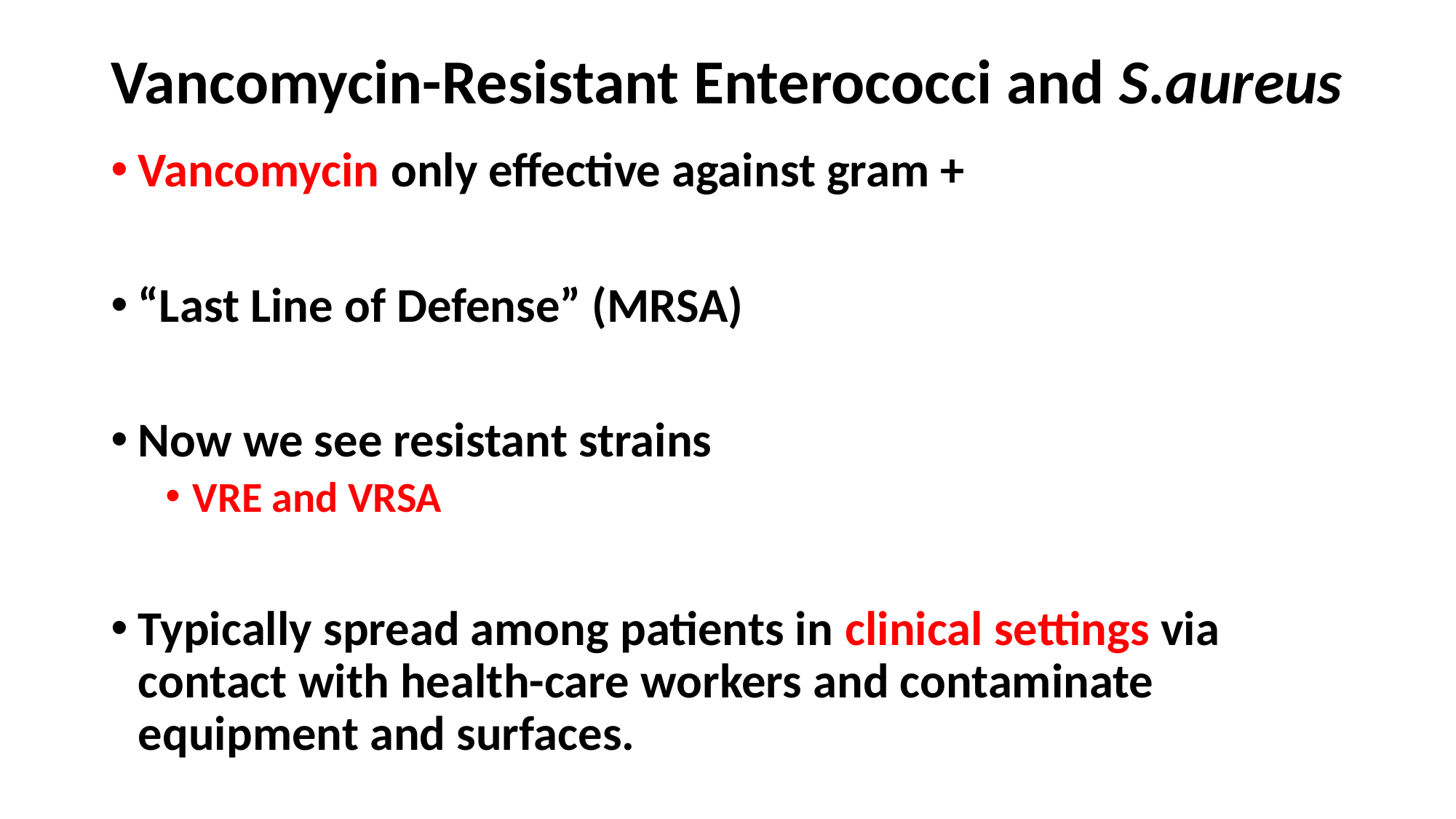

# Vancomycin-Resistant Enterococci and S.aureus
Vancomycin only effective against gram +

“Last Line of Defense” (MRSA)

Now we see resistant strains
VRE and VRSA

Typically spread among patients in clinical settings via contact with health-care workers and contaminate equipment and surfaces.